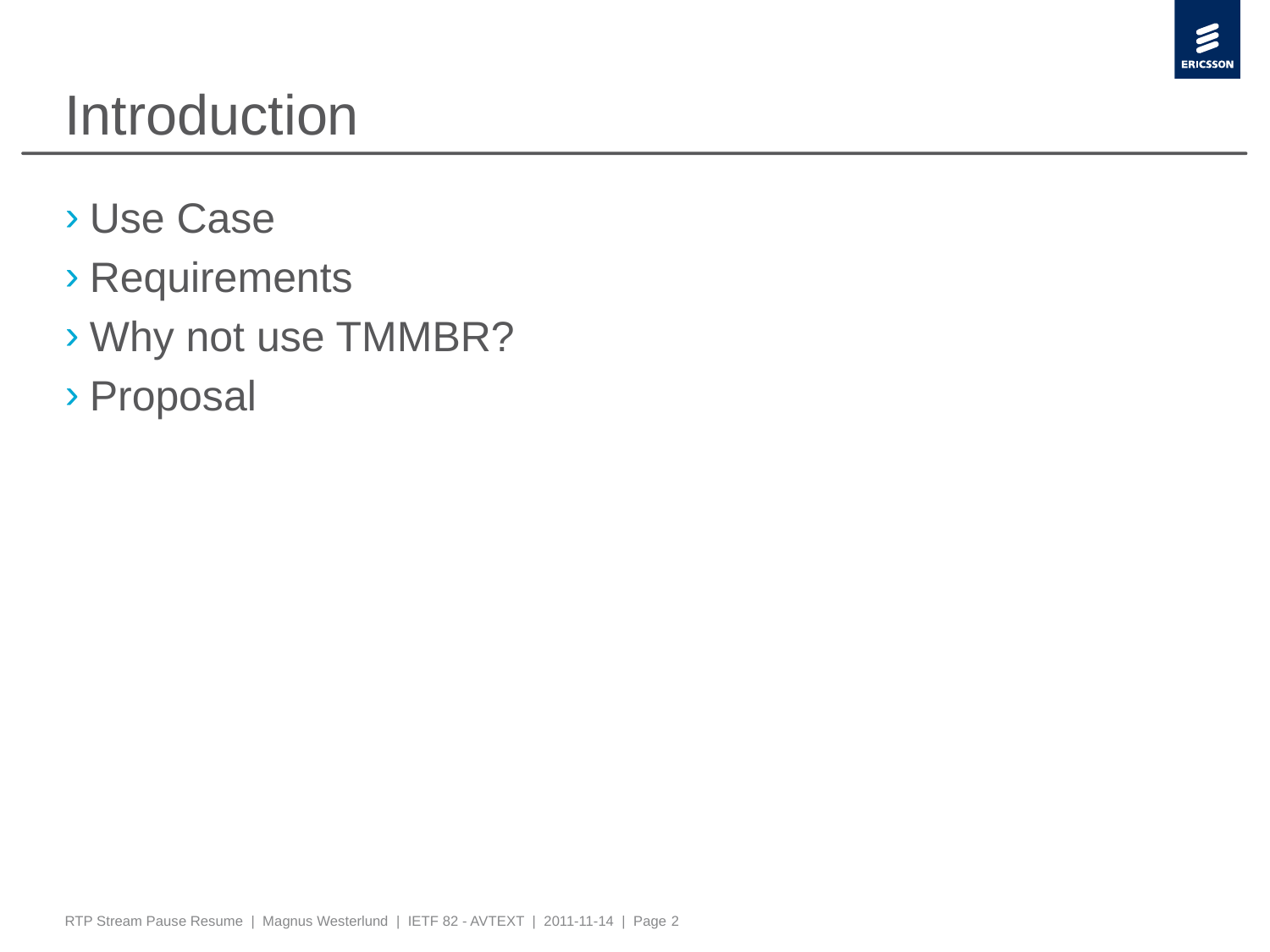

# Introduction
Use Case
Requirements
Why not use TMMBR?
Proposal